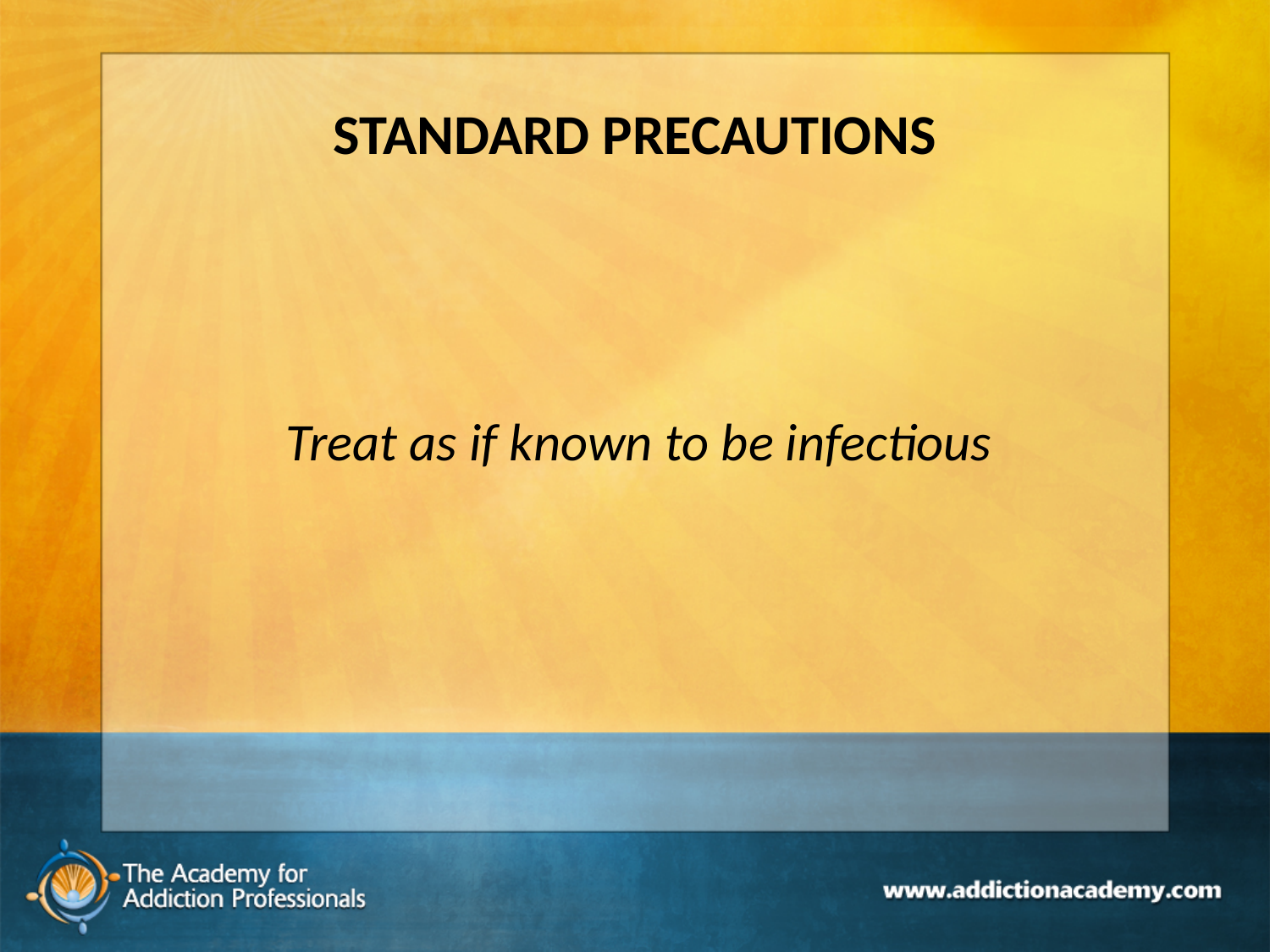

# STANDARD PRECAUTIONS

Treat as if known to be infectious